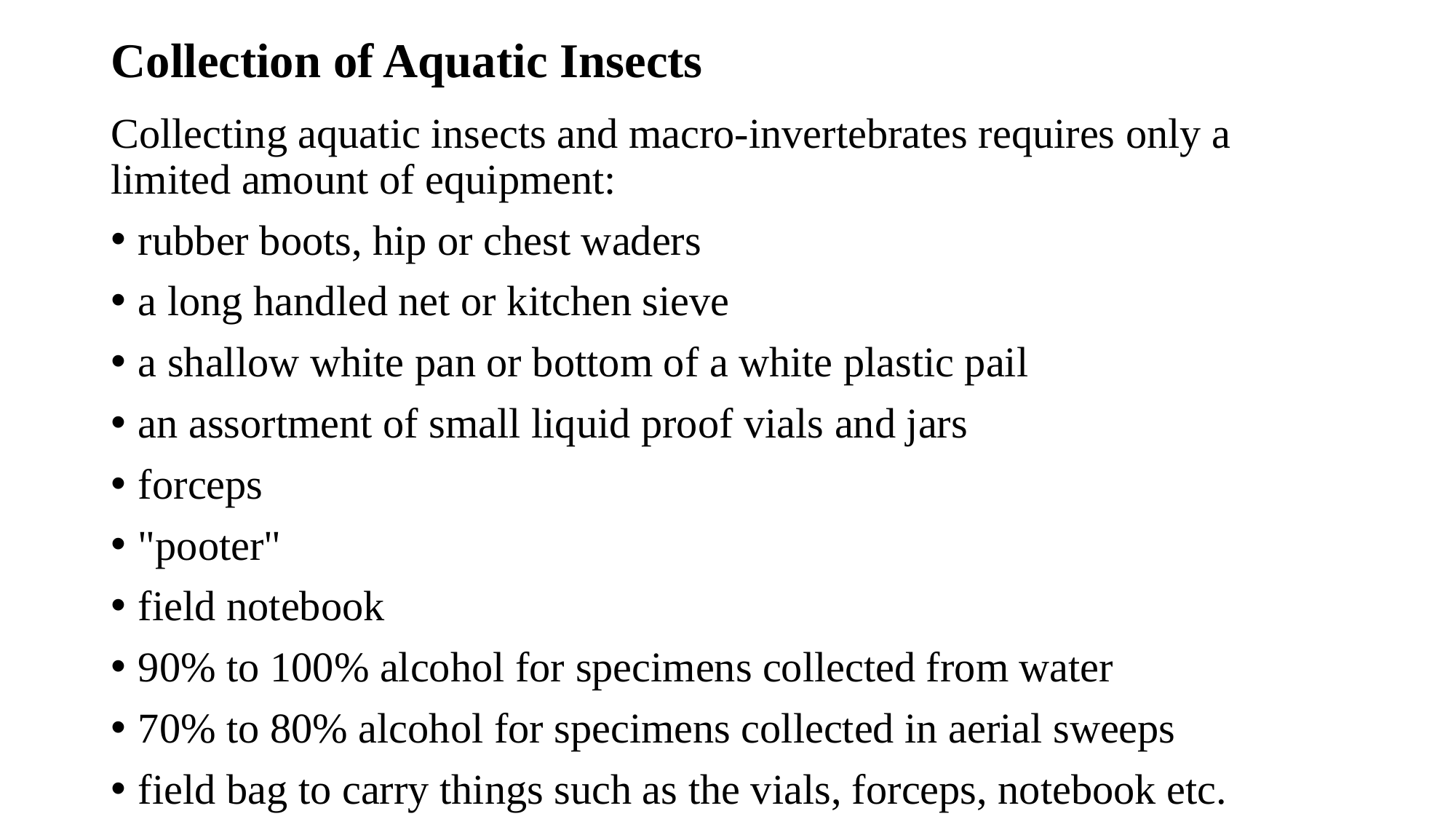

# Collection of Aquatic Insects
Collecting aquatic insects and macro-invertebrates requires only a limited amount of equipment:
rubber boots, hip or chest waders
a long handled net or kitchen sieve
a shallow white pan or bottom of a white plastic pail
an assortment of small liquid proof vials and jars
forceps
"pooter"
field notebook
90% to 100% alcohol for specimens collected from water
70% to 80% alcohol for specimens collected in aerial sweeps
field bag to carry things such as the vials, forceps, notebook etc.